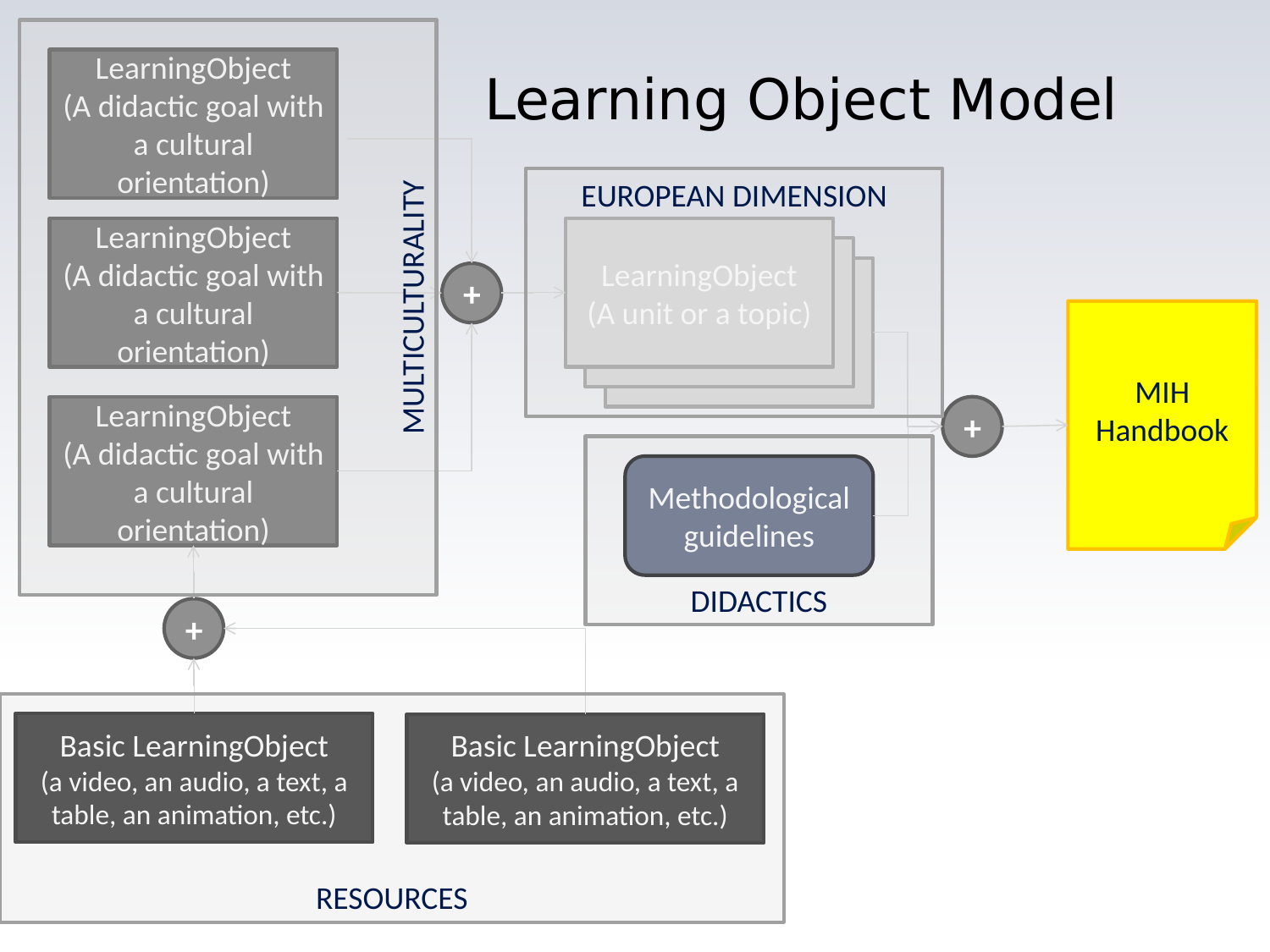

Learning Object Model
MULTICULTURALITY
LearningObject
(A didactic goal with a cultural orientation)
EUROPEAN DIMENSION
LearningObject
(A didactic goal with a cultural orientation)
LearningObject
(A unit or a topic)
LearningObject
(A unit or a topic)
LearningObject
(A unit or a topic)
+
MIH
Handbook
LearningObject
(A didactic goal with a cultural orientation)
+
DIDACTICS
Methodological guidelines
+
RESOURCES
Basic LearningObject
(a video, an audio, a text, a table, an animation, etc.)
Basic LearningObject
(a video, an audio, a text, a table, an animation, etc.)